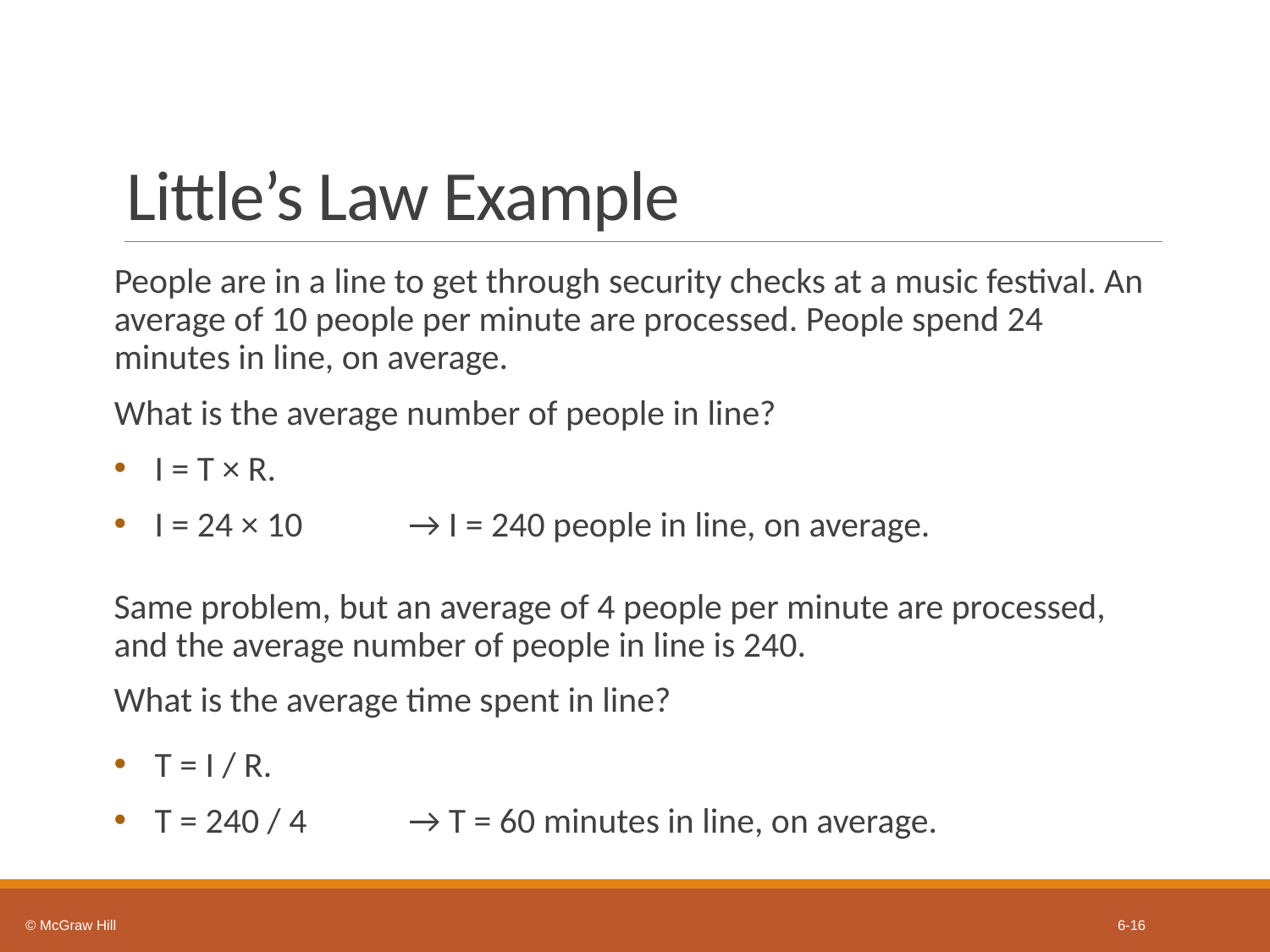

# Little’s Law Example
People are in a line to get through security checks at a music festival. An average of 10 people per minute are processed. People spend 24 minutes in line, on average.
What is the average number of people in line?
I = T × R.
I = 24 × 10 	→ I = 240 people in line, on average.
Same problem, but an average of 4 people per minute are processed, and the average number of people in line is 240.
What is the average time spent in line?
T = I / R.
T = 240 / 4 	→ T = 60 minutes in line, on average.